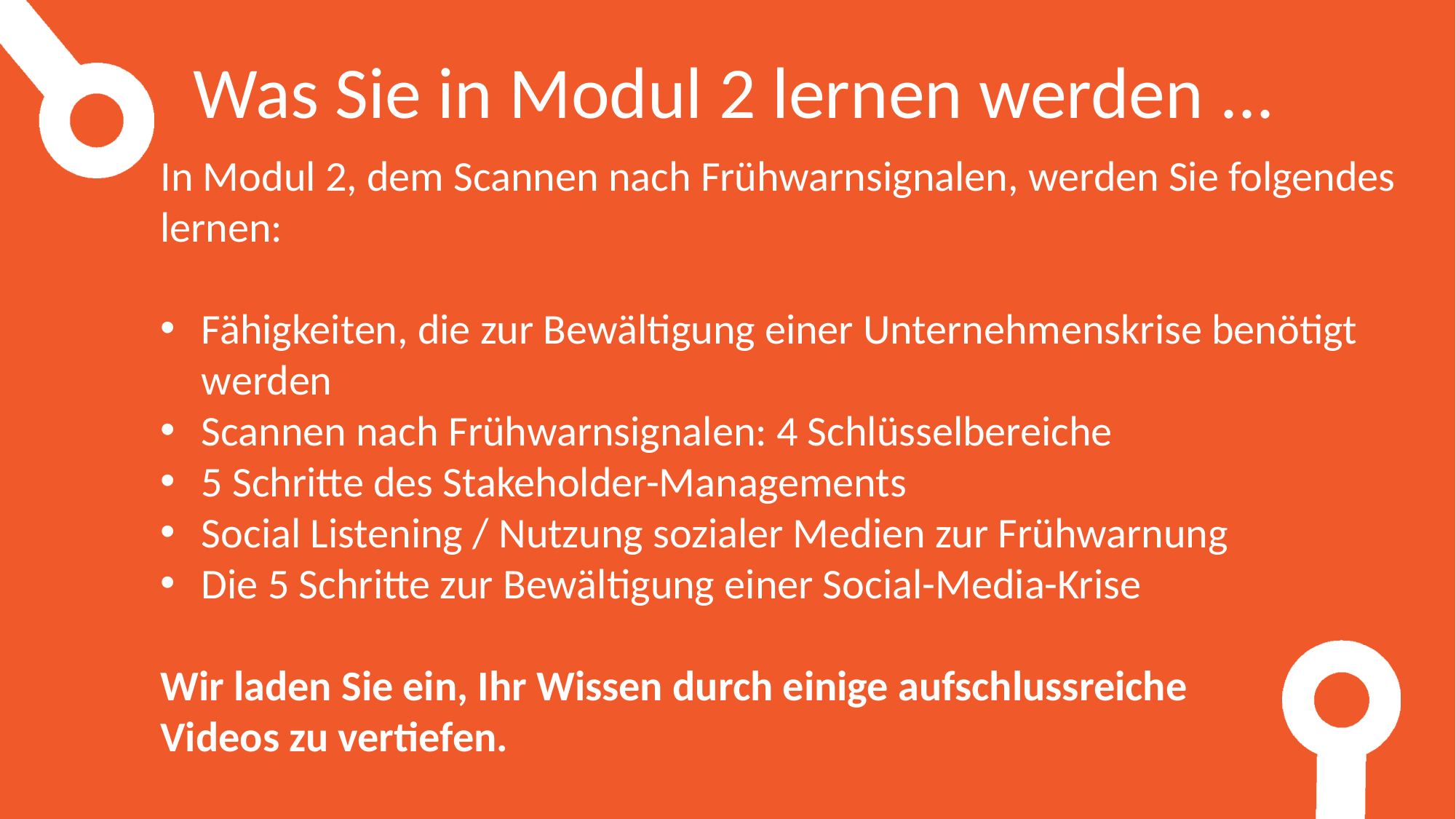

Was Sie in Modul 2 lernen werden ...
In Modul 2, dem Scannen nach Frühwarnsignalen, werden Sie folgendes lernen:

Fähigkeiten, die zur Bewältigung einer Unternehmenskrise benötigt werden
Scannen nach Frühwarnsignalen: 4 Schlüsselbereiche
5 Schritte des Stakeholder-Managements
Social Listening / Nutzung sozialer Medien zur Frühwarnung
Die 5 Schritte zur Bewältigung einer Social-Media-Krise

Wir laden Sie ein, Ihr Wissen durch einige aufschlussreiche
Videos zu vertiefen.